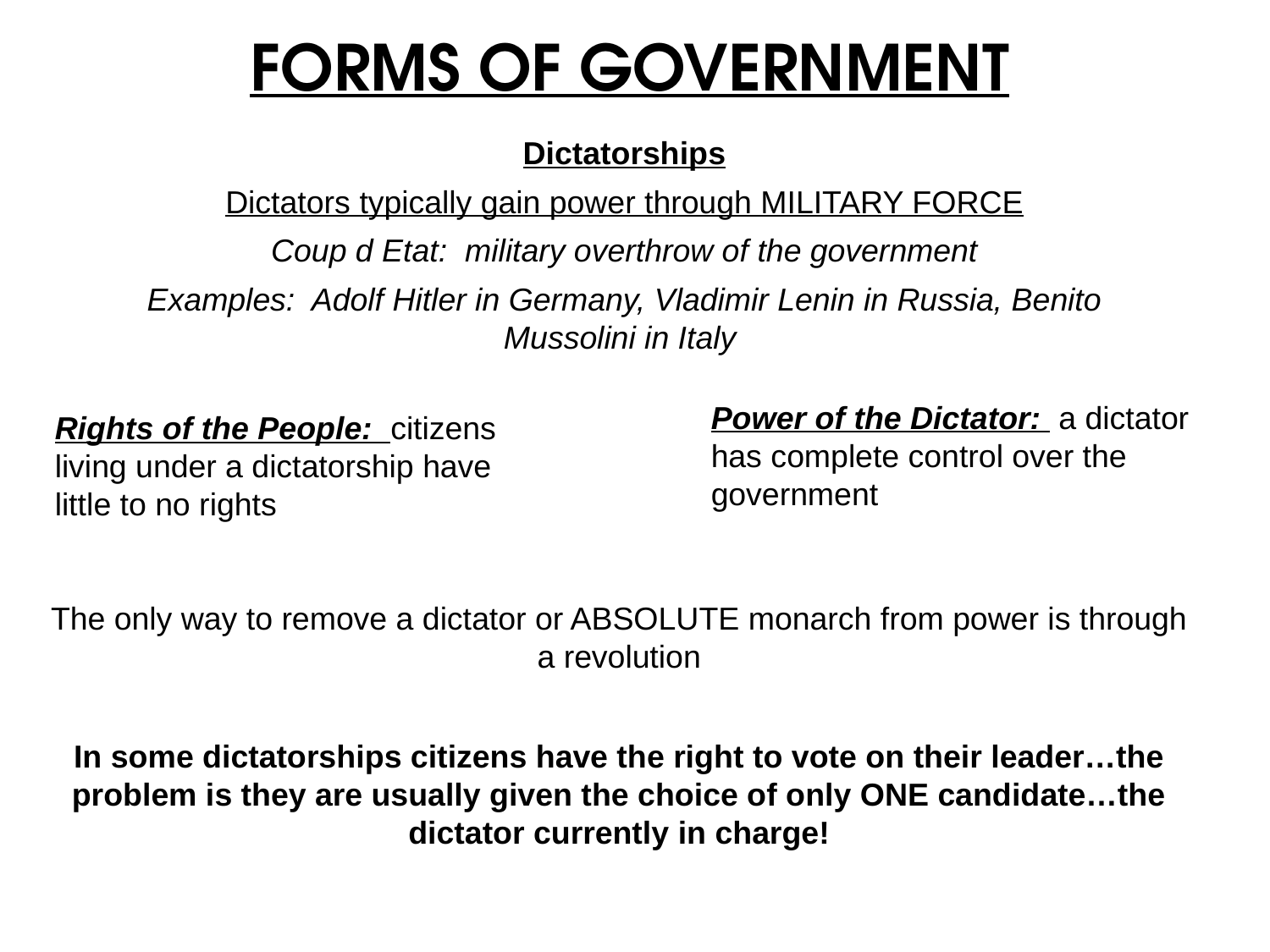

FORMS OF GOVERNMENT
Dictatorships
Dictators typically gain power through MILITARY FORCE
Coup d Etat:  military overthrow of the government
Examples:  Adolf Hitler in Germany, Vladimir Lenin in Russia, Benito Mussolini in Italy
Power of the Dictator:  a dictator has complete control over the government
Rights of the People:  citizens living under a dictatorship have little to no rights
The only way to remove a dictator or ABSOLUTE monarch from power is through a revolution
In some dictatorships citizens have the right to vote on their leader…the problem is they are usually given the choice of only ONE candidate…the dictator currently in charge!